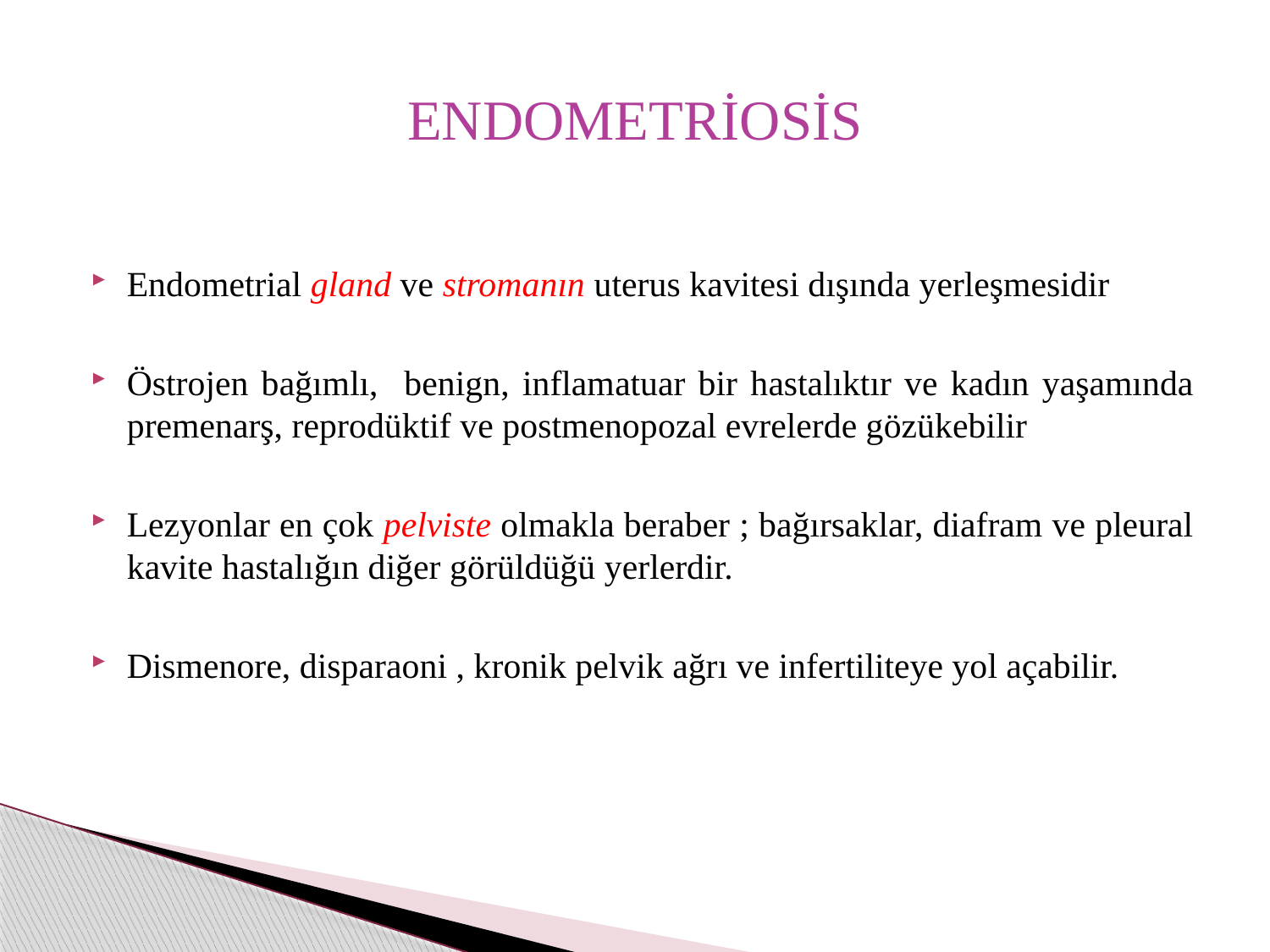

# ENDOMETRİOSİS

Endometrial gland ve stromanın uterus kavitesi dışında yerleşmesidir

Östrojen bağımlı,  benign, inflamatuar bir hastalıktır ve kadın yaşamında premenarş, reprodüktif ve postmenopozal evrelerde gözükebilir

Lezyonlar en çok pelviste olmakla beraber ; bağırsaklar, diafram ve pleural kavite hastalığın diğer görüldüğü yerlerdir.

Dismenore, disparaoni , kronik pelvik ağrı ve infertiliteye yol açabilir.